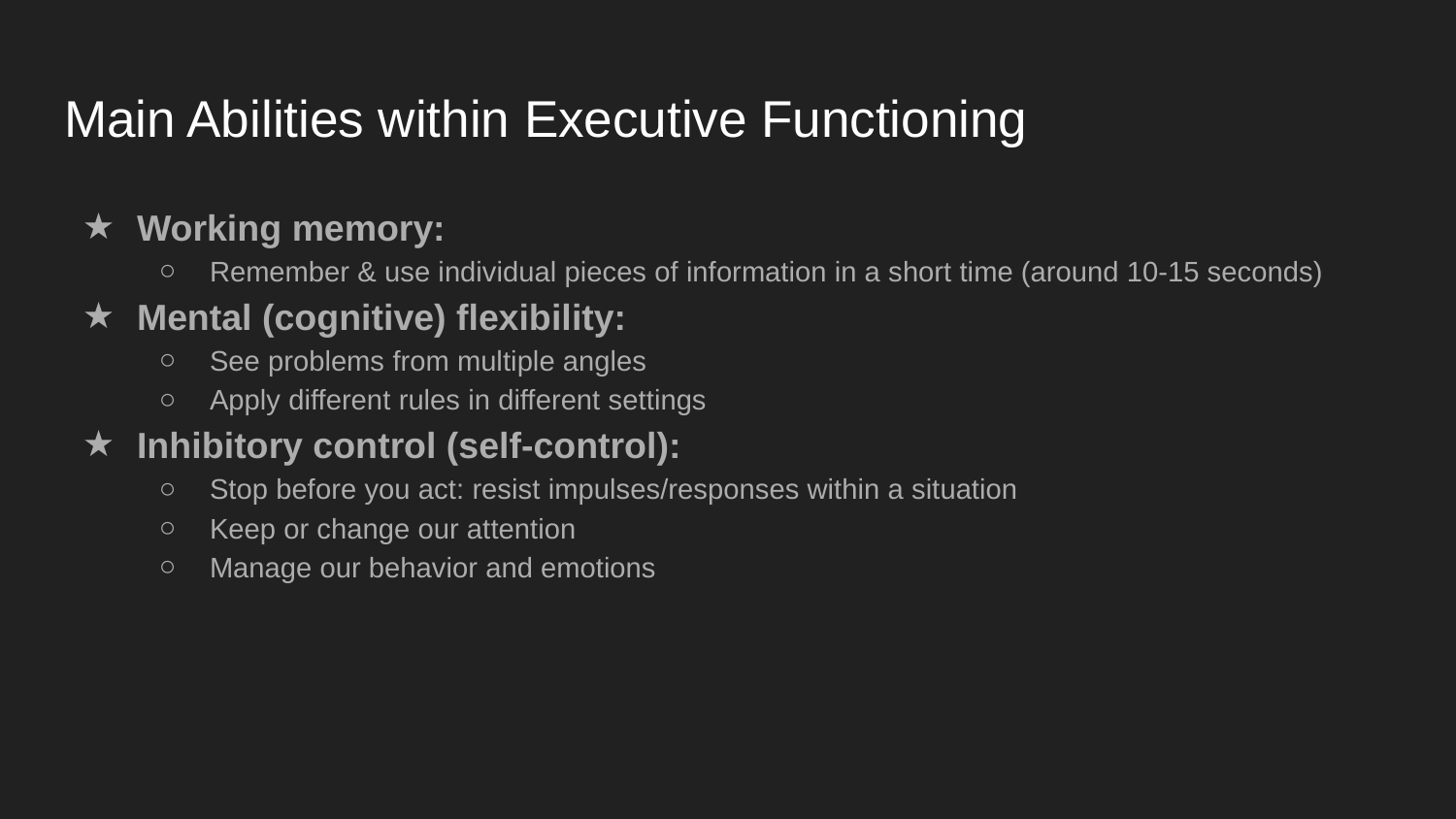

# Main Abilities within Executive Functioning
Working memory:
Remember & use individual pieces of information in a short time (around 10-15 seconds)
Mental (cognitive) flexibility:
See problems from multiple angles
Apply different rules in different settings
Inhibitory control (self-control):
Stop before you act: resist impulses/responses within a situation
Keep or change our attention
Manage our behavior and emotions